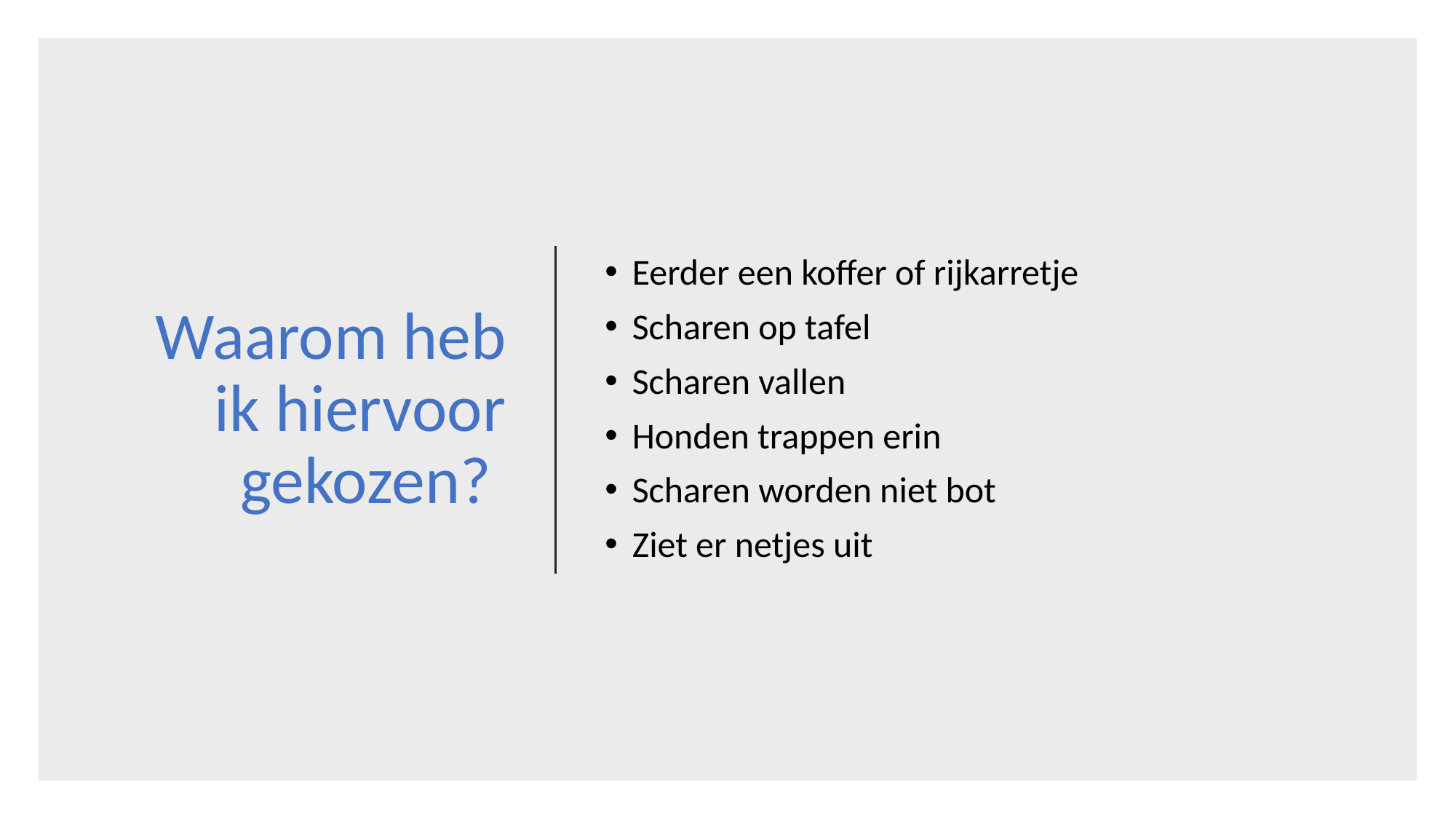

# Waarom heb ik hiervoor gekozen?
Eerder een koffer of rijkarretje
Scharen op tafel
Scharen vallen
Honden trappen erin
Scharen worden niet bot
Ziet er netjes uit